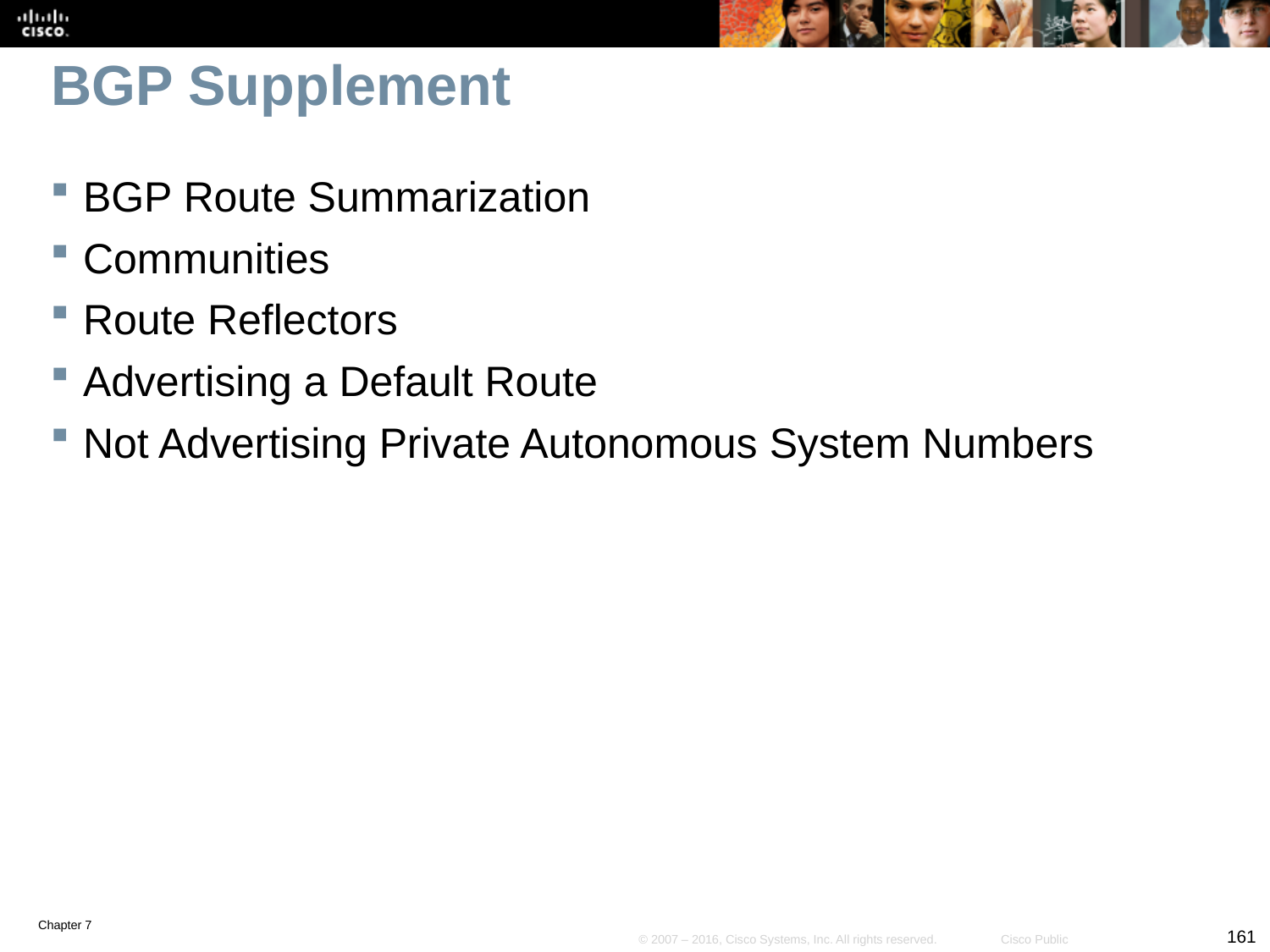

# BGP Supplement
BGP Route Summarization
Communities
Route Reflectors
Advertising a Default Route
Not Advertising Private Autonomous System Numbers